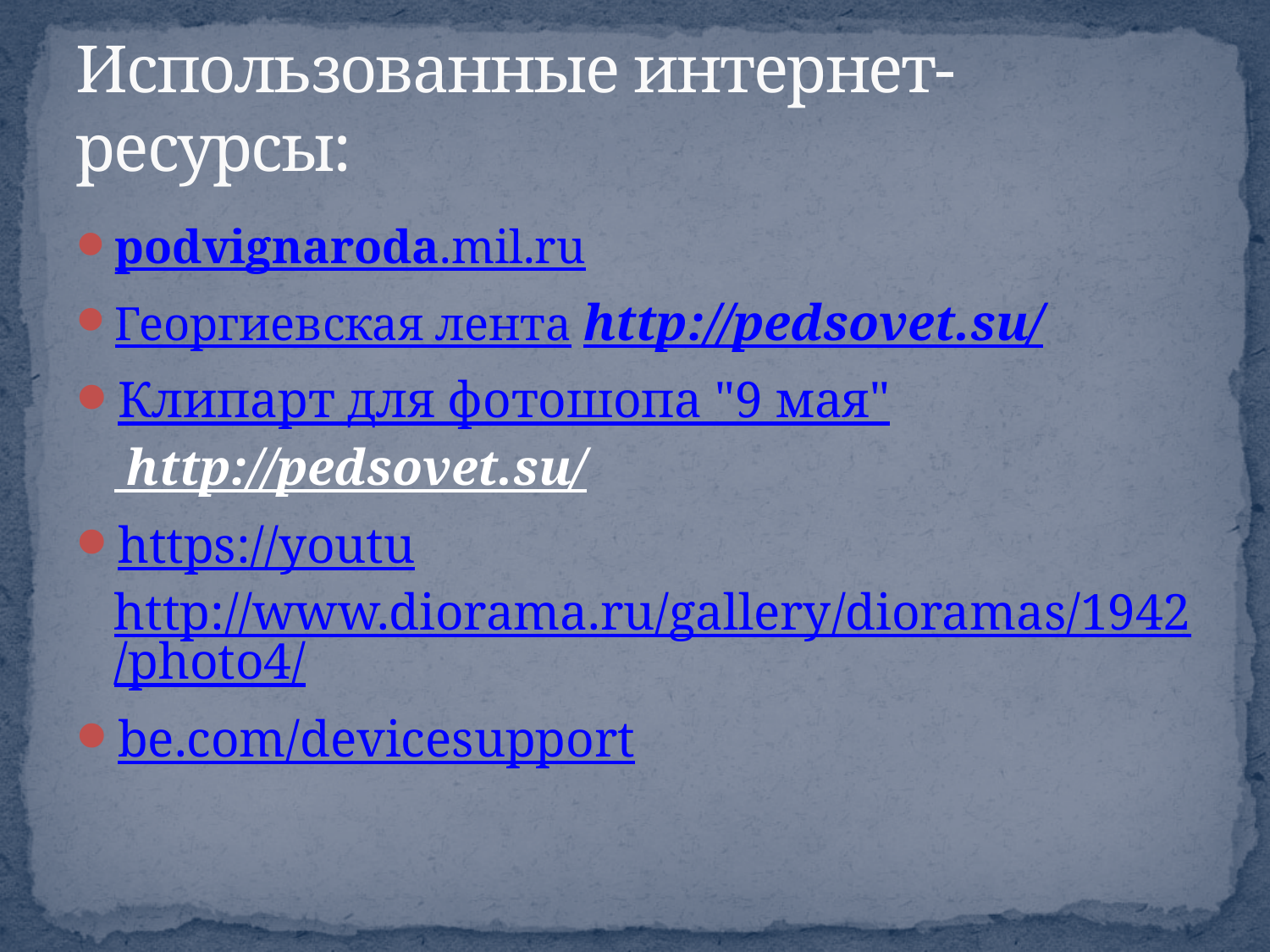

# Использованные интернет-ресурсы:
podvignaroda.mil.ru
Георгиевская лента http://pedsovet.su/
Клипарт для фотошопа "9 мая" http://pedsovet.su/
https://youtuhttp://www.diorama.ru/gallery/dioramas/1942/photo4/
be.com/devicesupport